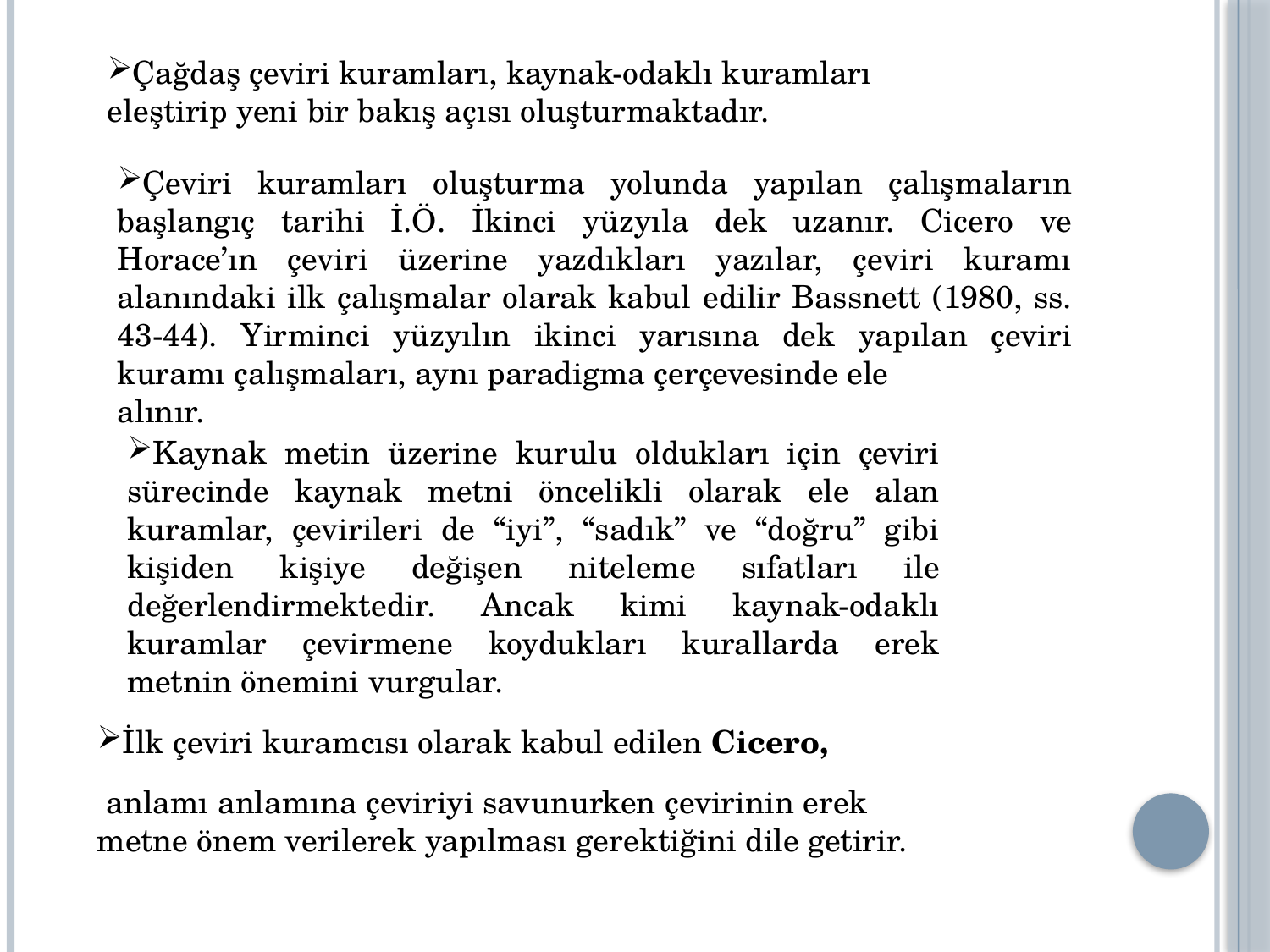

Çağdaş çeviri kuramları, kaynak-odaklı kuramları eleştirip yeni bir bakış açısı oluşturmaktadır.

Çeviri kuramları oluşturma yolunda yapılan çalışmaların başlangıç tarihi İ.Ö. İkinci yüzyıla dek uzanır. Cicero ve Horace’ın çeviri üzerine yazdıkları yazılar, çeviri kuramı alanındaki ilk çalışmalar olarak kabul edilir Bassnett (1980, ss. 43-44). Yirminci yüzyılın ikinci yarısına dek yapılan çeviri kuramı çalışmaları, aynı paradigma çerçevesinde ele
alınır.

Kaynak metin üzerine kurulu oldukları için çeviri sürecinde kaynak metni öncelikli olarak ele alan kuramlar, çevirileri de “iyi”, “sadık” ve “doğru” gibi kişiden kişiye değişen niteleme sıfatları ile değerlendirmektedir. Ancak kimi kaynak-odaklı kuramlar çevirmene koydukları kurallarda erek metnin önemini vurgular.

İlk çeviri kuramcısı olarak kabul edilen Cicero,
 anlamı anlamına çeviriyi savunurken çevirinin erek    metne önem verilerek yapılması gerektiğini dile getirir.